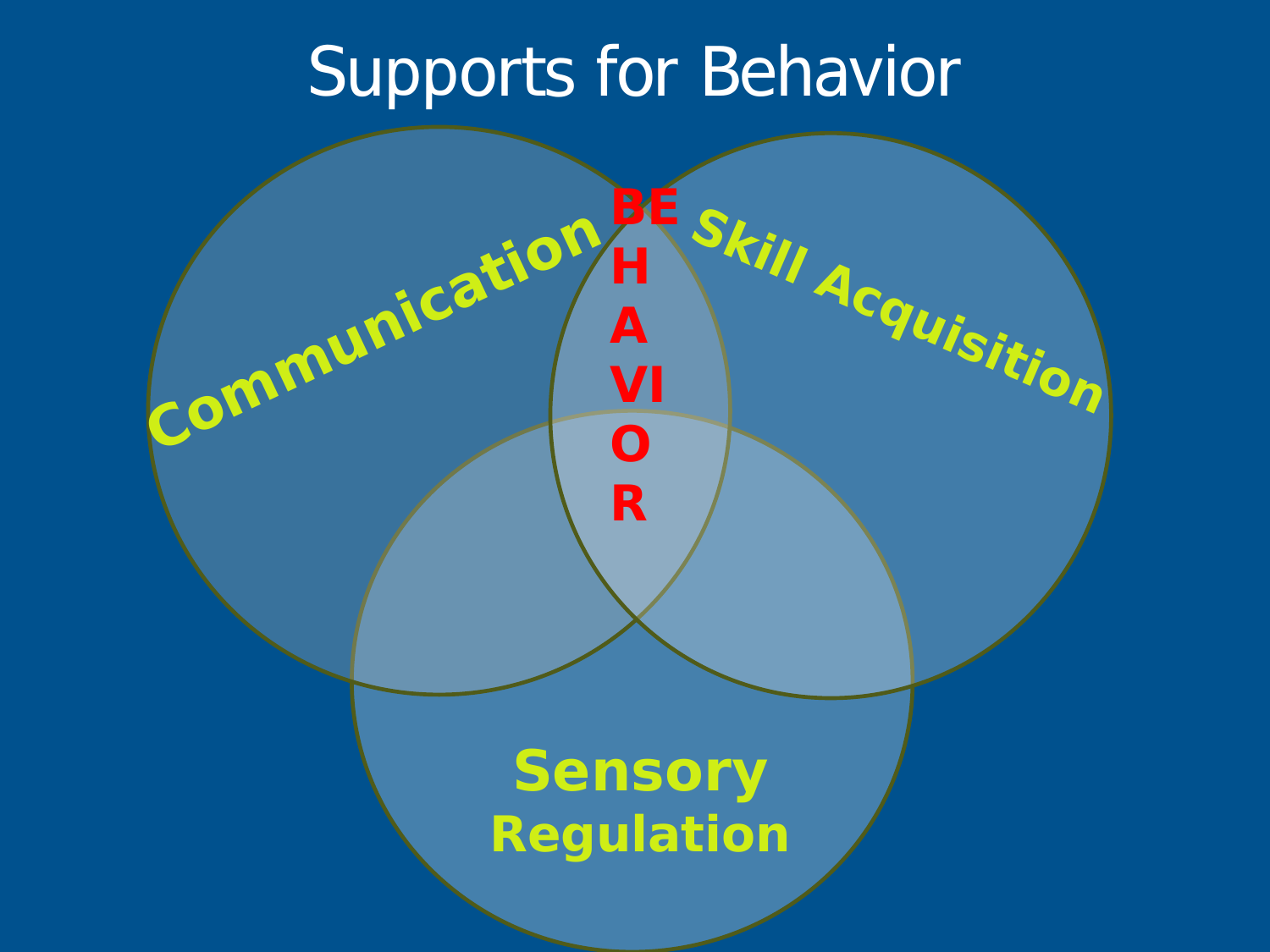

# Supports for Behavior

BEHAVIOR

Skill Acquisition
Communication

Sensory
Regulation